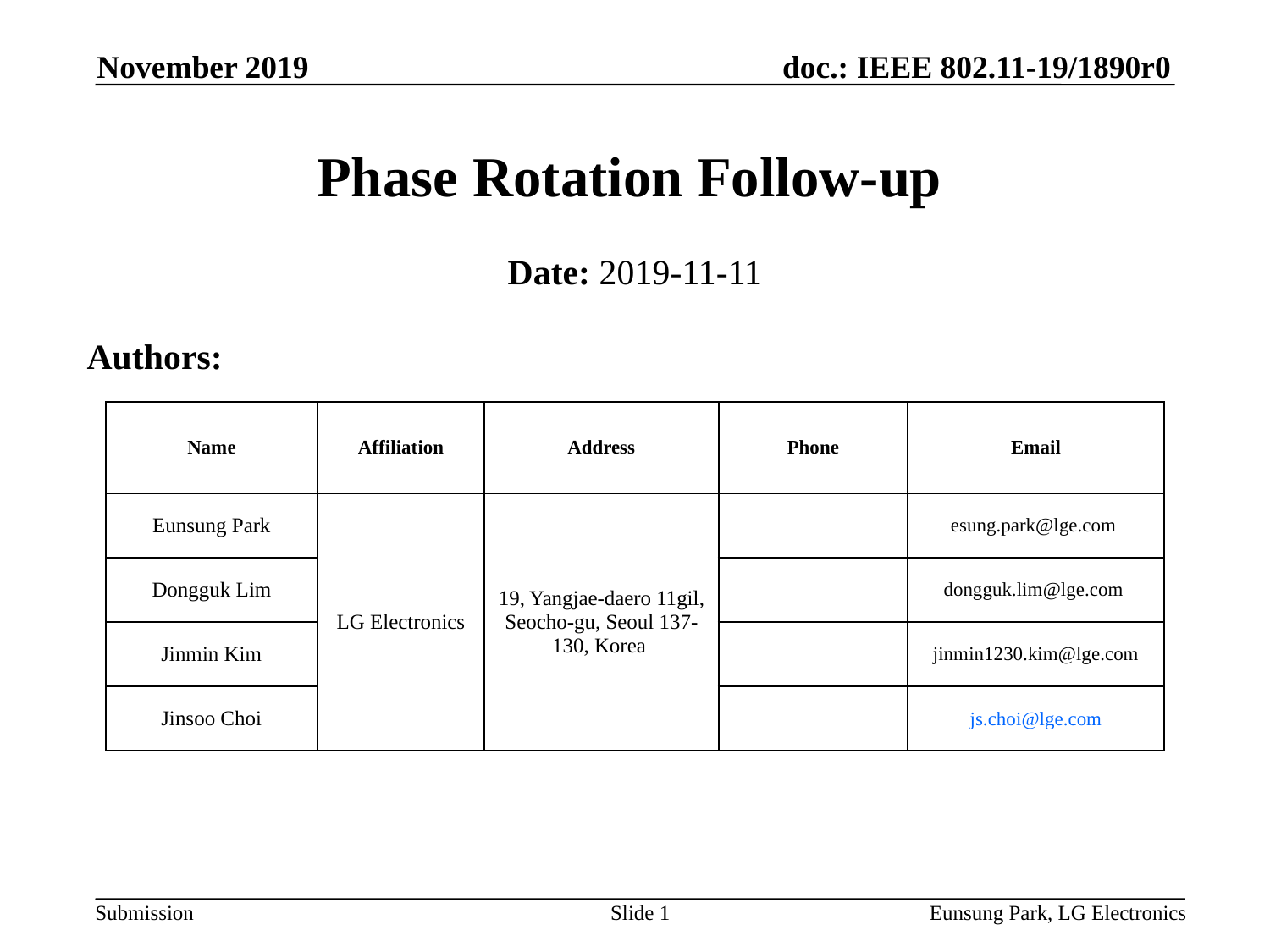

November 2019
# Phase Rotation Follow-up
Date: 2019-11-11
Authors:
| Name | Affiliation | Address | Phone | Email |
| --- | --- | --- | --- | --- |
| Eunsung Park | LG Electronics | 19, Yangjae-daero 11gil, Seocho-gu, Seoul 137-130, Korea |  | esung.park@lge.com |
| Dongguk Lim |  |  |  | dongguk.lim@lge.com |
| Jinmin Kim |  |  |  | jinmin1230.kim@lge.com |
| Jinsoo Choi |  |  |  | js.choi@lge.com |
Slide 1
Eunsung Park, LG Electronics